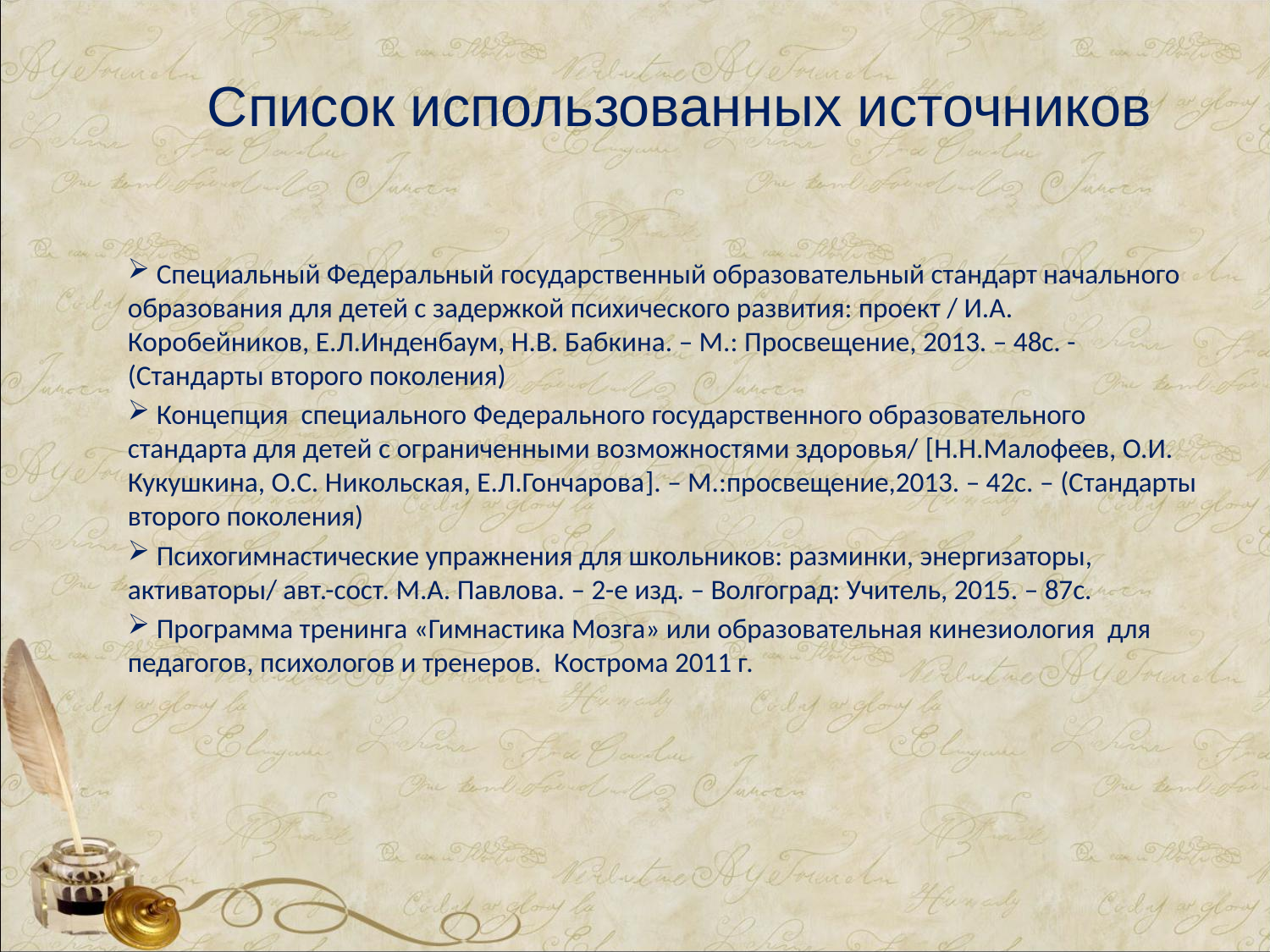

# Список использованных источников

 Специальный Федеральный государственный образовательный стандарт начального образования для детей с задержкой психического развития: проект / И.А. Коробейников, Е.Л.Инденбаум, Н.В. Бабкина. – М.: Просвещение, 2013. – 48с. - (Стандарты второго поколения)
 Концепция  специального Федерального государственного образовательного стандарта для детей с ограниченными возможностями здоровья/ [Н.Н.Малофеев, О.И. Кукушкина, О.С. Никольская, Е.Л.Гончарова]. – М.:просвещение,2013. – 42с. – (Стандарты второго поколения)
 Психогимнастические упражнения для школьников: разминки, энергизаторы, активаторы/ авт.-сост. М.А. Павлова. – 2-е изд. – Волгоград: Учитель, 2015. – 87с.
 Программа тренинга «Гимнастика Мозга» или образовательная кинезиология  для педагогов, психологов и тренеров.  Кострома 2011 г.